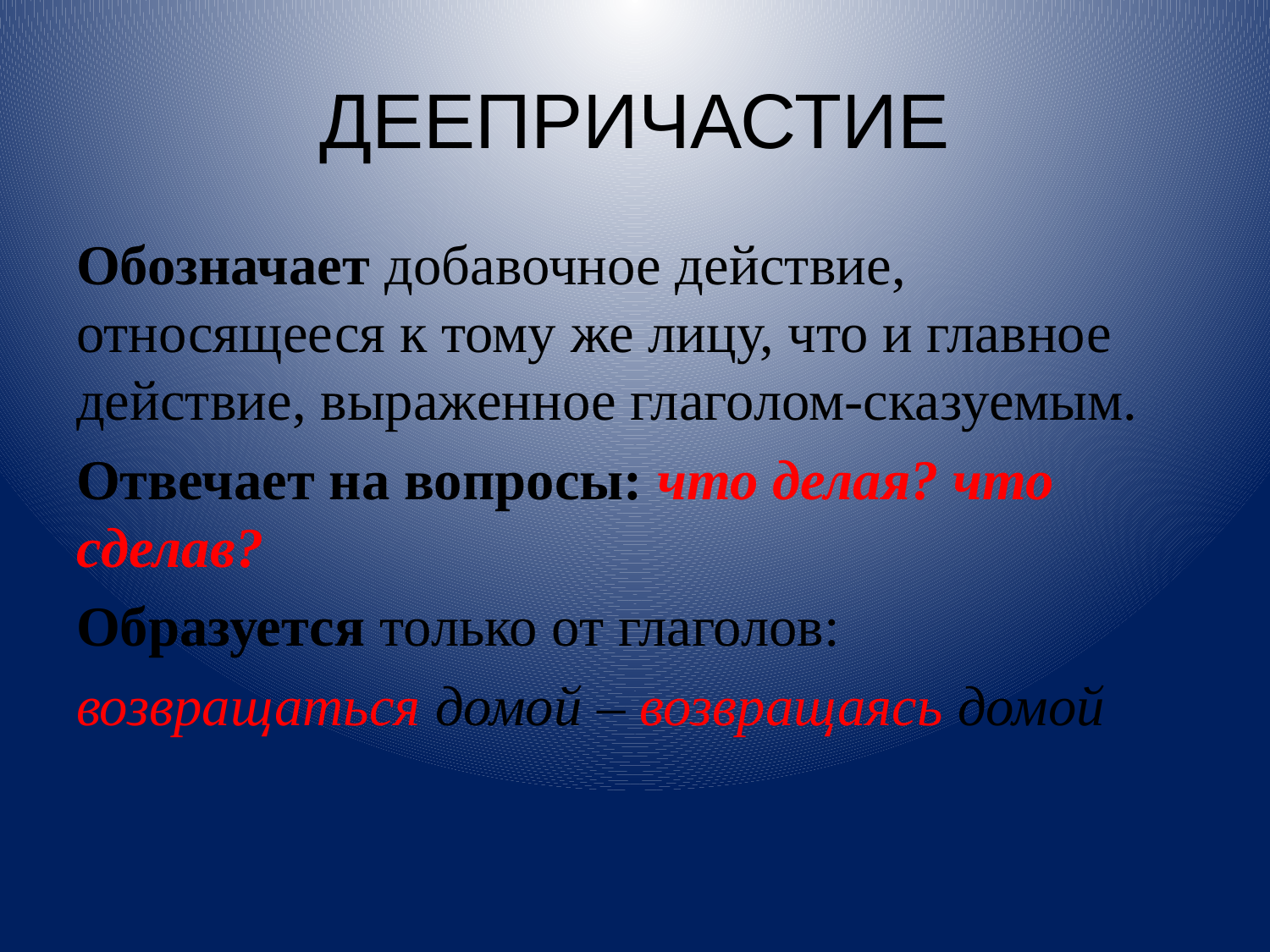

# ДЕЕПРИЧАСТИЕ
Обозначает добавочное действие, относящееся к тому же лицу, что и главное действие, выраженное глаголом-сказуемым.
Отвечает на вопросы: что делая? что сделав?
Образуется только от глаголов:
возвращаться домой – возвращаясь домой